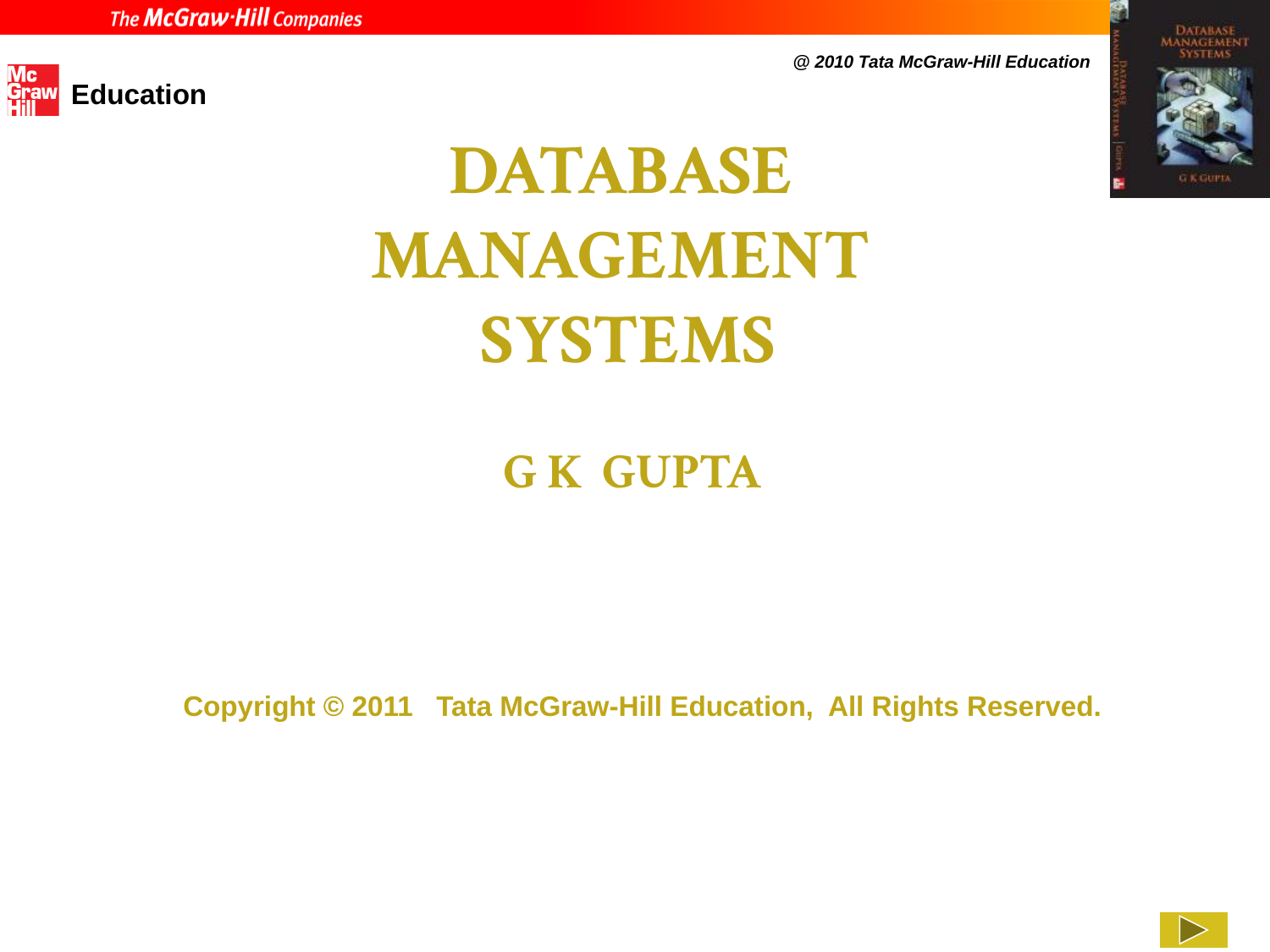

DATABASE
MANAGEMENT
SYSTEMS
G K  GUPTA
Copyright © 2011   Tata McGraw-Hill Education,  All Rights Reserved.
PROPRIETARY MATERIAL ©  2011  The McGraw-Hill Companies, Inc. All rights reserved. No part of this PowerPoint slide  may be displayed, reproduced or distributed in any form or by any means, without the prior written permission of the publisher, or used beyond the limited distribution to teachers and educators permitted by McGraw-Hill for their individual course preparation. If you are a student using this PowerPoint slide, you are using it without permission.